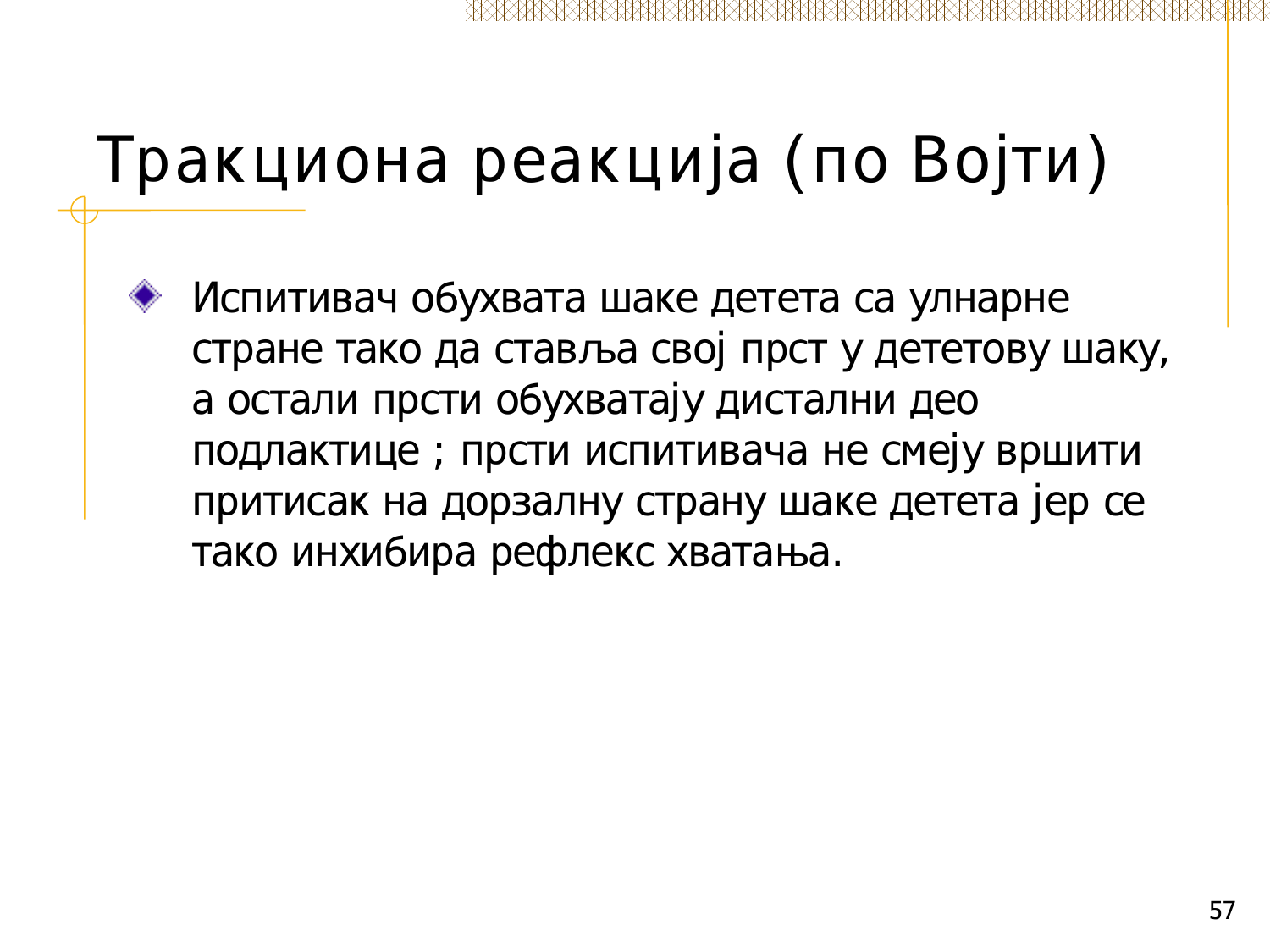

# Тракциона реакција (по Војти)
Испитивач обухвата шаке детета са улнарне стране тако да ставља свој прст у дететову шаку, а остали прсти обухватају дистални део подлактице ; прсти испитивача не смеју вршити притисак на дорзалну страну шаке детета јер се тако инхибира рефлекс хватања.
57